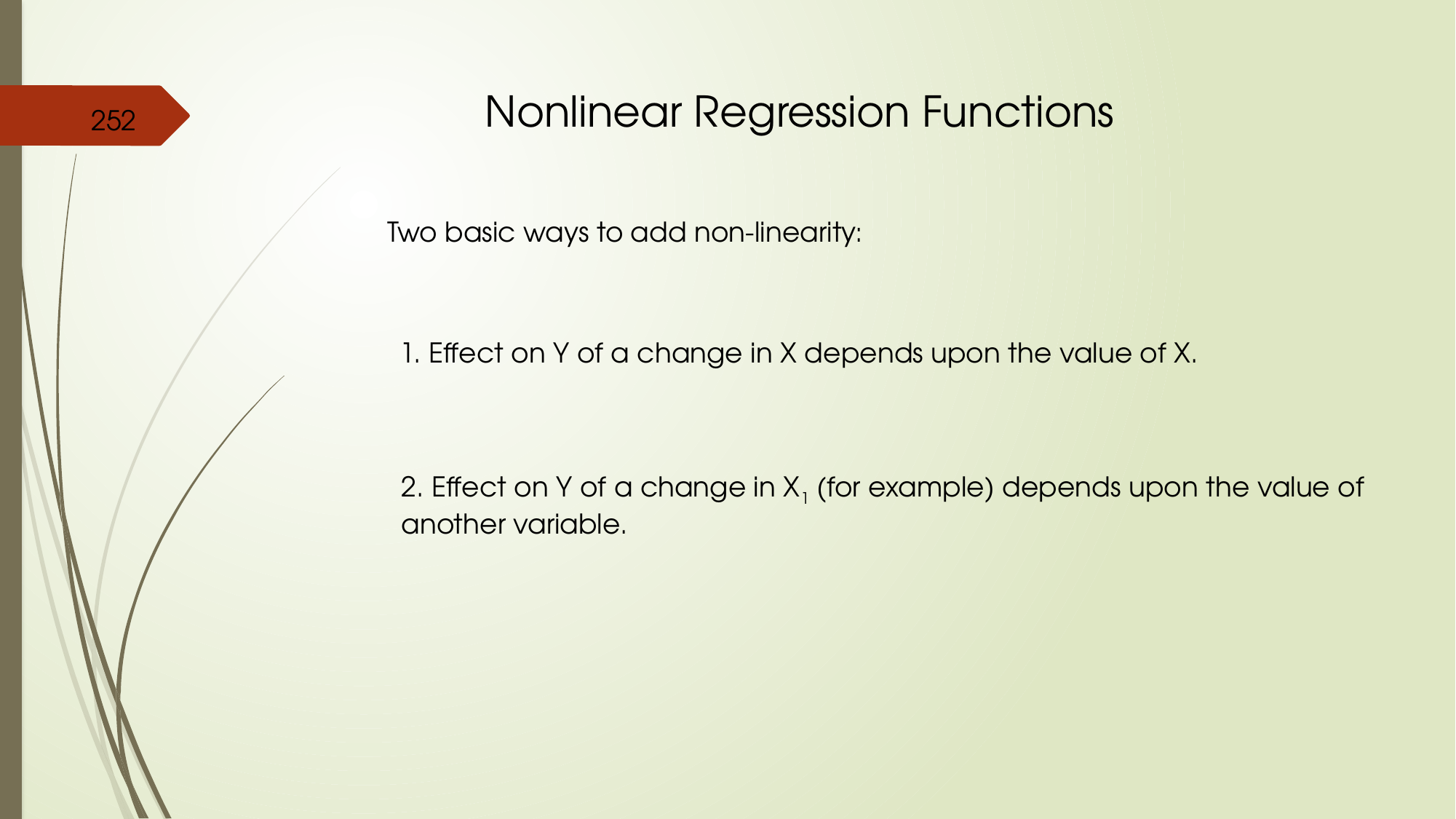

Nonlinear Regression Functions
252
Two basic ways to add non-linearity:
1. Effect on Y of a change in X depends upon the value of X.
2. Effect on Y of a change in X1 (for example) depends upon the value of another variable.